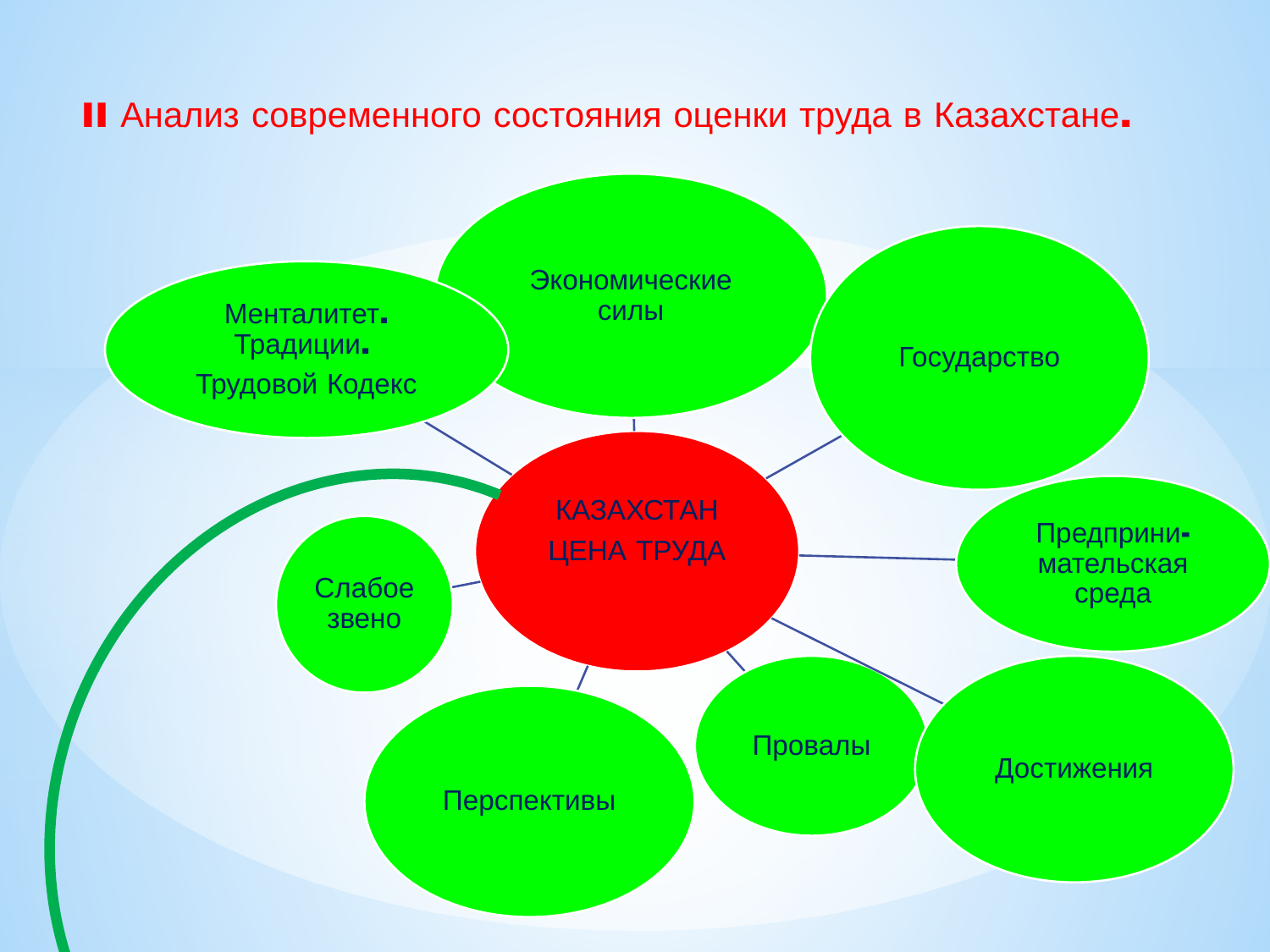

II Анализ современного состояния оценки труда в Казахстане.
КАЗАХСТАН
ЦЕНА ТРУДА

Провалы

Экономические силы

Перспективы

Слабое звено

Достижения

Предприни-мательская среда

Государство

Менталитет. Традиции.
Трудовой Кодекс
#